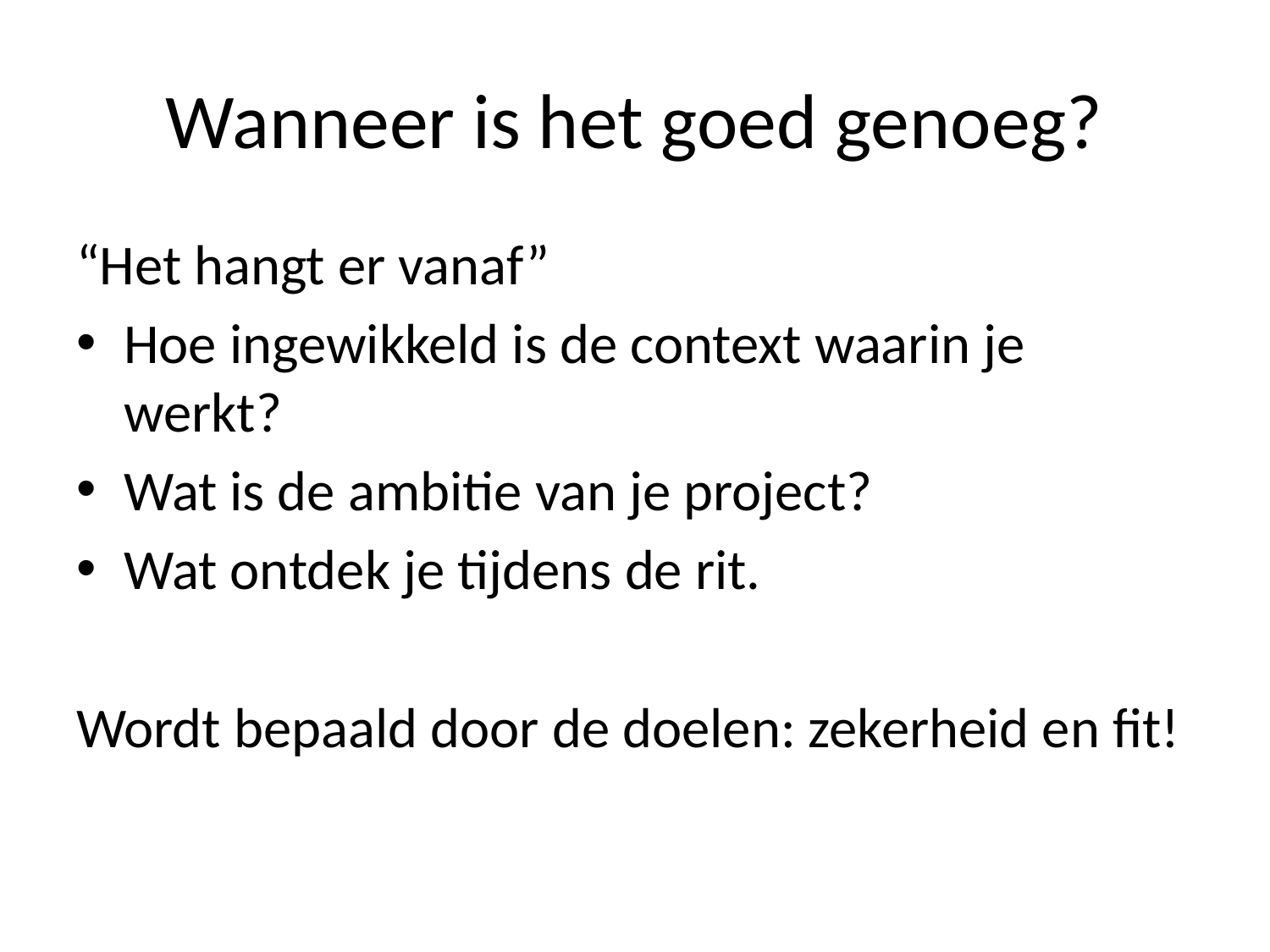

# Wanneer is het goed genoeg?
“Het hangt er vanaf”
Hoe ingewikkeld is de context waarin je werkt?
Wat is de ambitie van je project?
Wat ontdek je tijdens de rit.

Wordt bepaald door de doelen: zekerheid en fit!